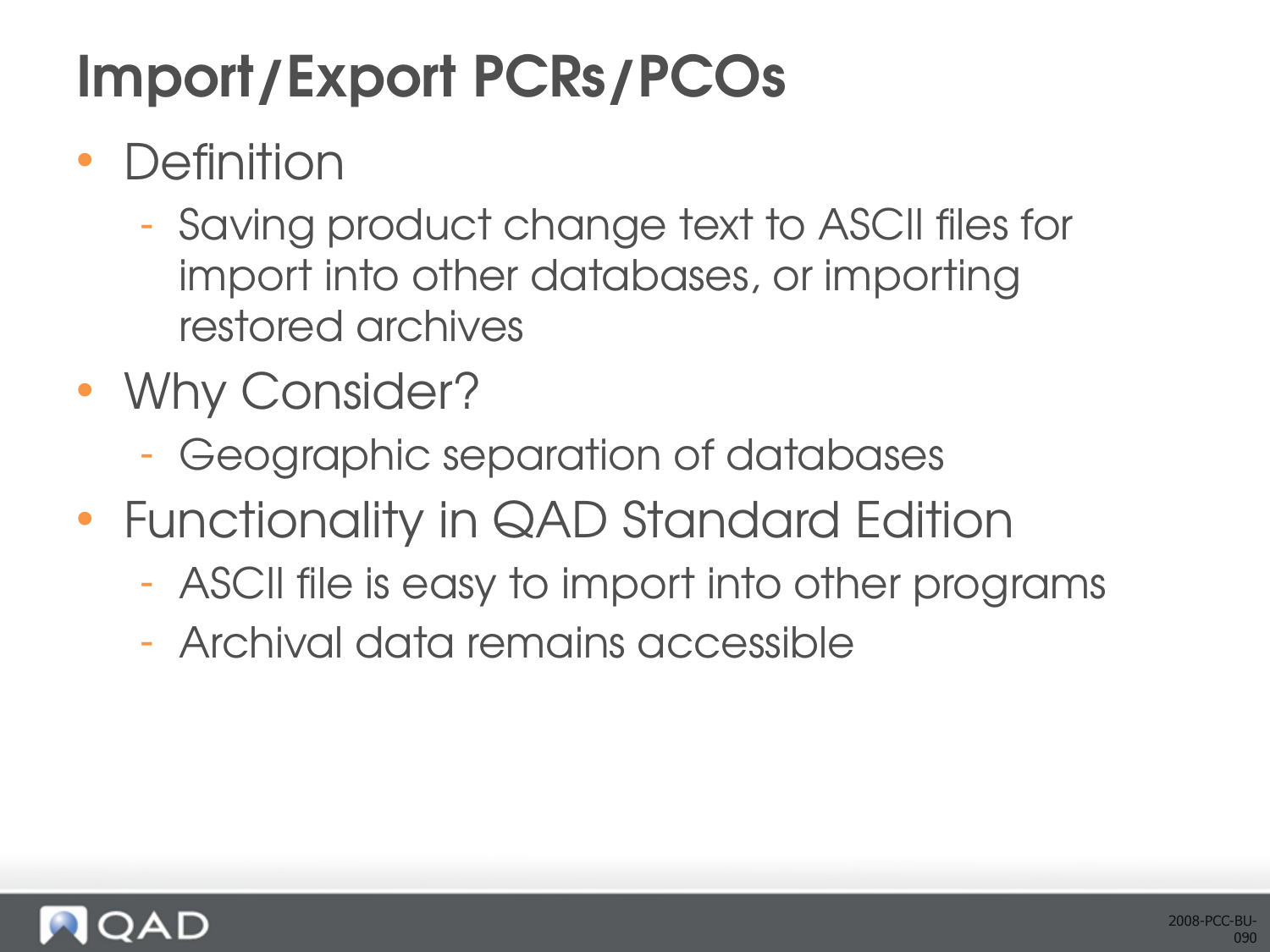

# Import/Export PCRs/PCOs
Definition
Saving product change text to ASCII files for import into other databases, or importing restored archives
Why Consider?
Geographic separation of databases
Functionality in QAD Standard Edition
ASCII file is easy to import into other programs
Archival data remains accessible

2008-PCC-BU-090